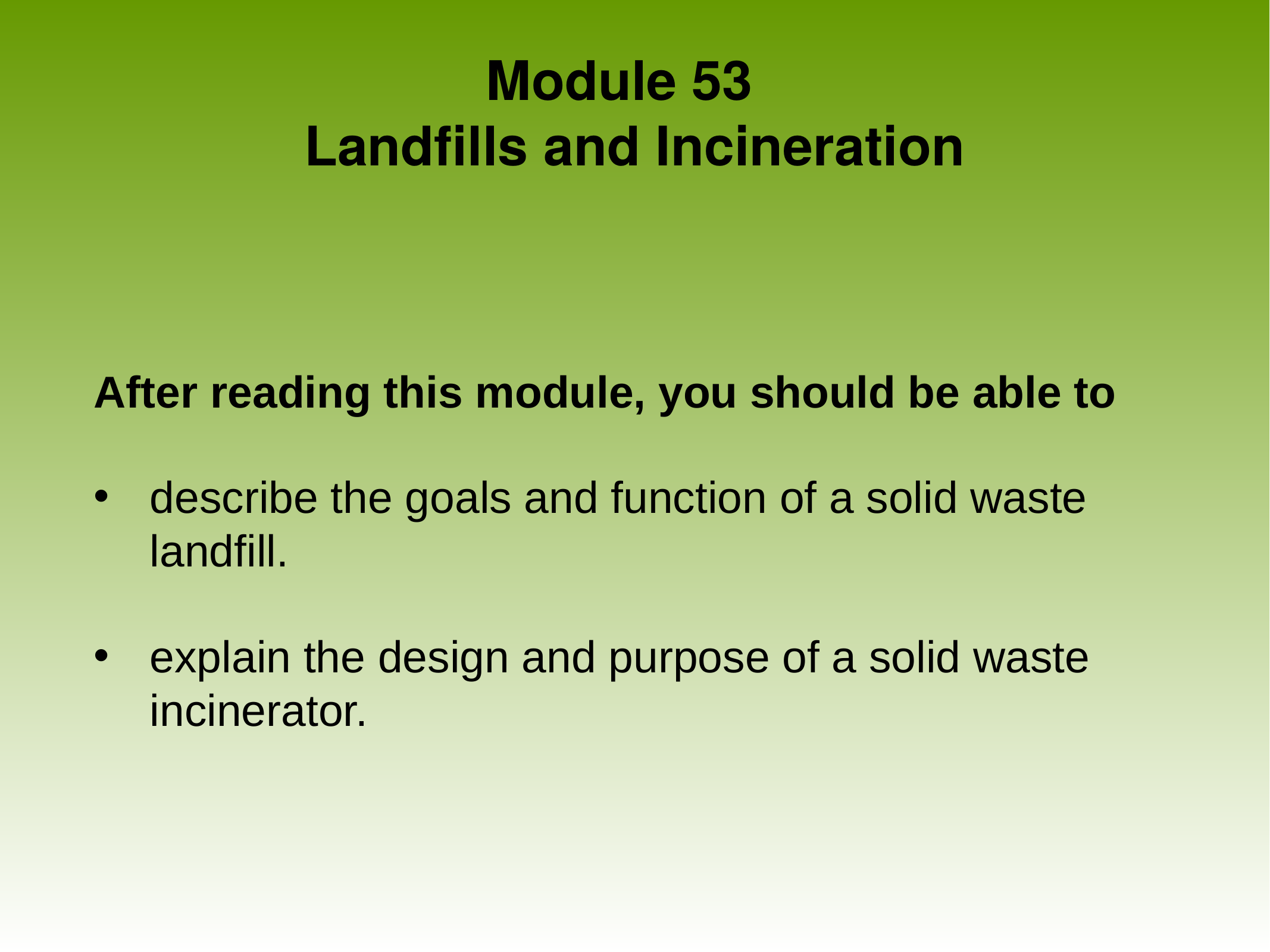

# Module 53 Landfills and Incineration
After reading this module, you should be able to
describe the goals and function of a solid waste landfill.
explain the design and purpose of a solid waste incinerator.